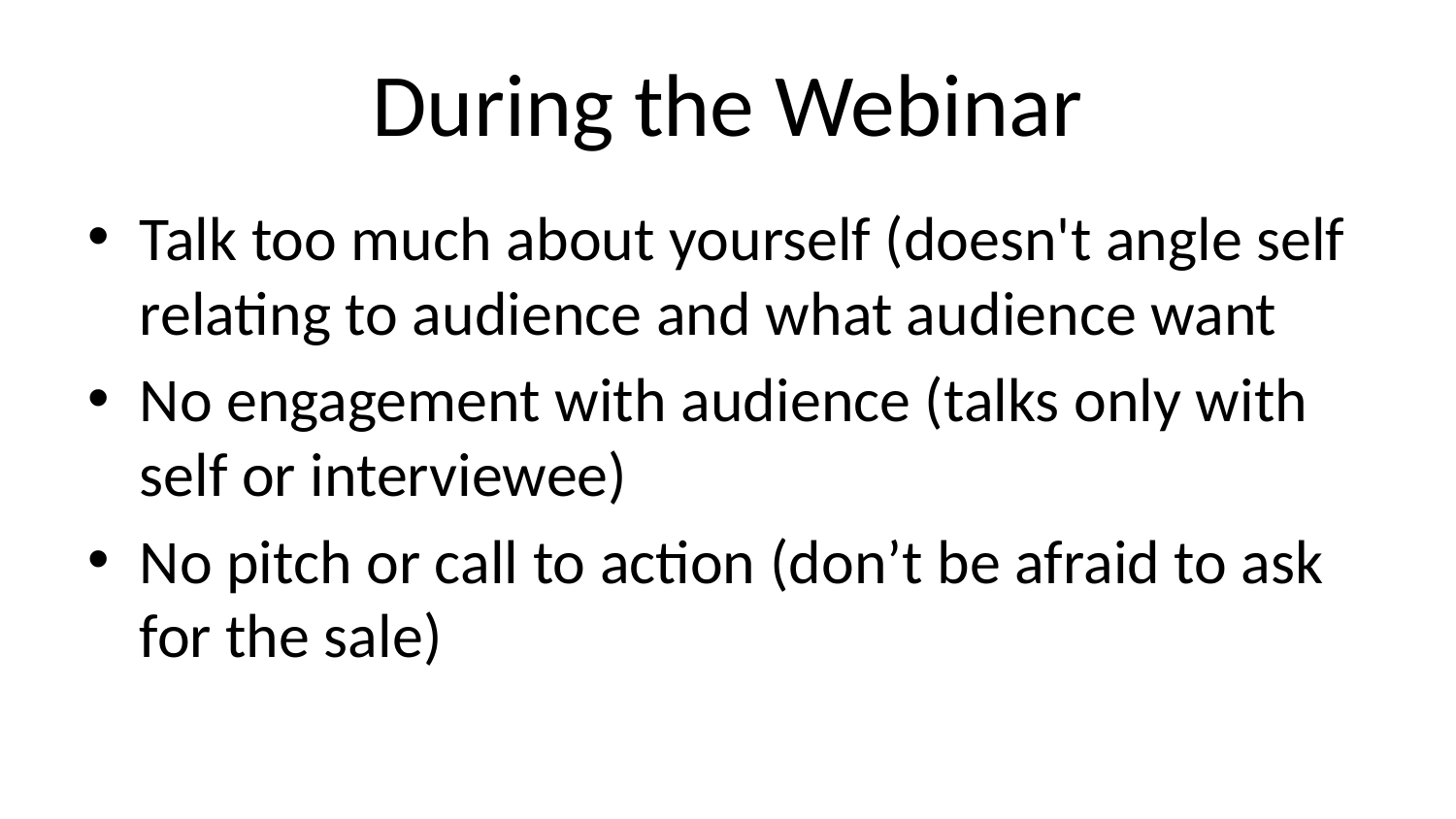

# During the Webinar
Talk too much about yourself (doesn't angle self relating to audience and what audience want
No engagement with audience (talks only with self or interviewee)
No pitch or call to action (don’t be afraid to ask for the sale)